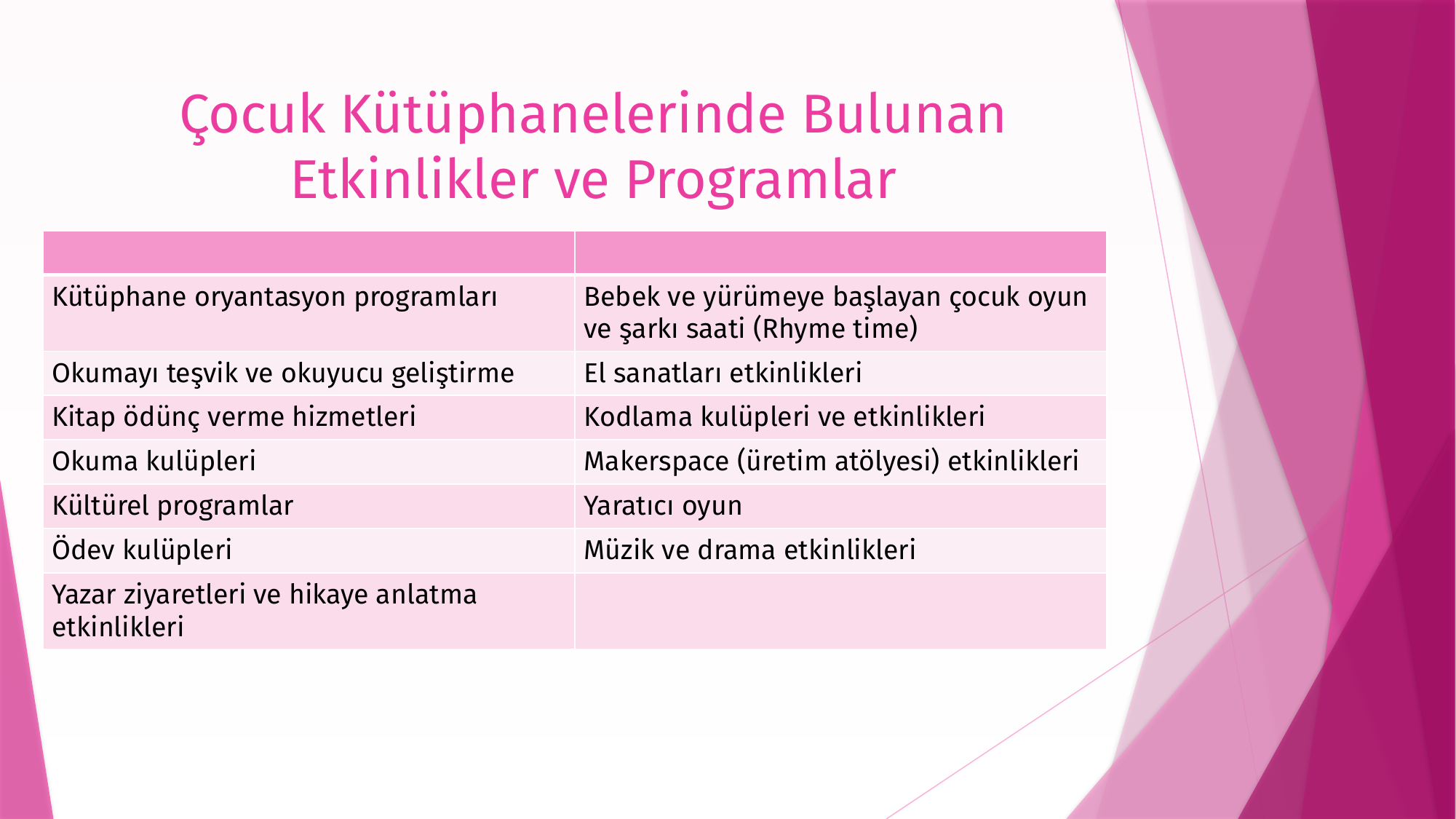

# Çocuk Kütüphanelerinde Bulunan Etkinlikler ve Programlar
|  |  |
| --- | --- |
| Kütüphane oryantasyon programları | Bebek ve yürümeye başlayan çocuk oyun ve şarkı saati (Rhyme time) |
| Okumayı teşvik ve okuyucu geliştirme | El sanatları etkinlikleri |
| Kitap ödünç verme hizmetleri | Kodlama kulüpleri ve etkinlikleri |
| Okuma kulüpleri | Makerspace (üretim atölyesi) etkinlikleri |
| Kültürel programlar | Yaratıcı oyun |
| Ödev kulüpleri | Müzik ve drama etkinlikleri |
| Yazar ziyaretleri ve hikaye anlatma etkinlikleri |  |